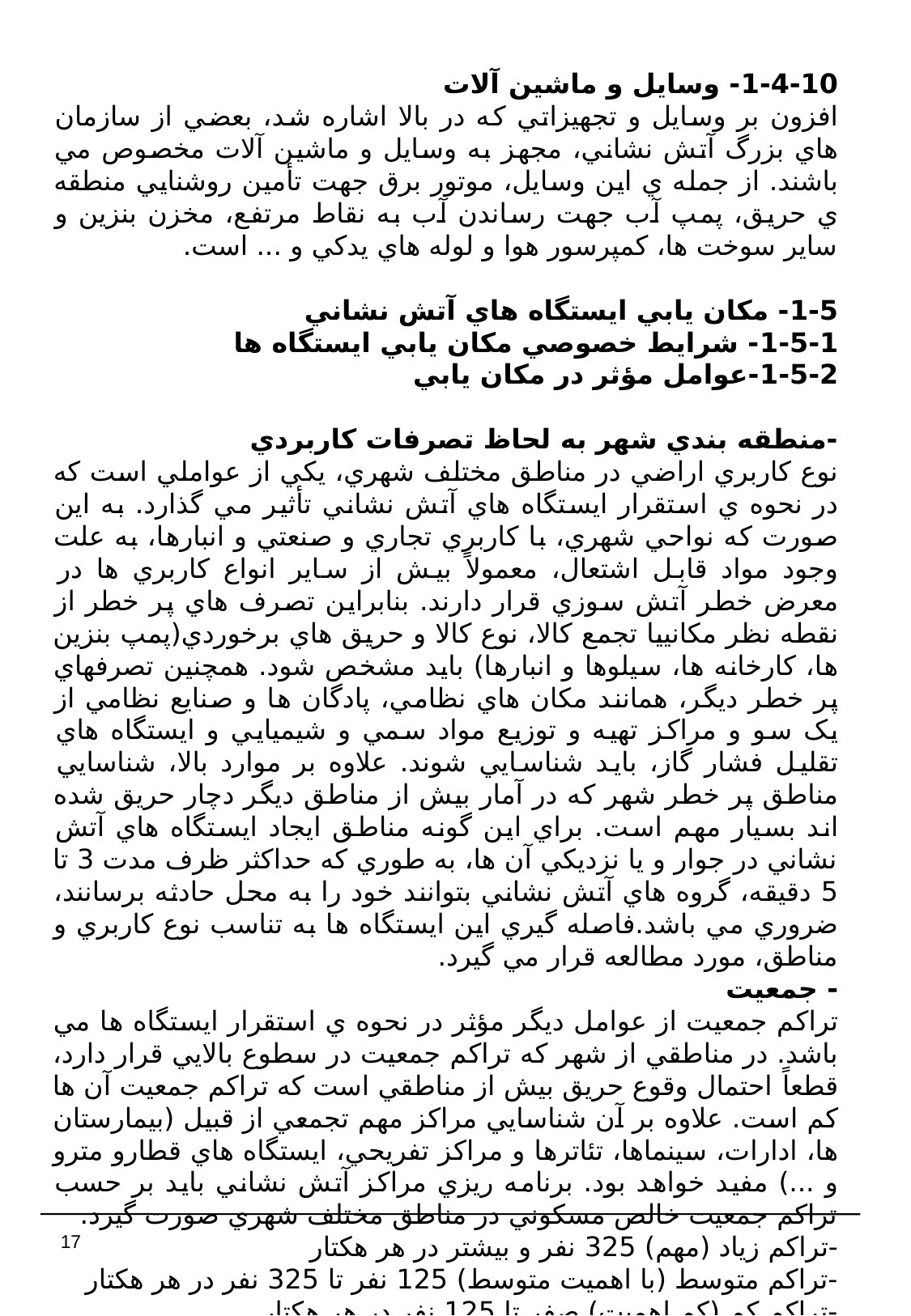

1-4-10- وسایل و ماشین آلات
افزون بر وسايل و تجهيزاتي که در بالا اشاره شد، بعضي از سازمان هاي بزرگ آتش نشاني، مجهز به وسايل و ماشين آلات مخصوص مي باشند. از جمله ي اين وسايل، موتور برق جهت تأمين روشنايي منطقه ي حريق، پمپ آب جهت رساندن آب به نقاط مرتفع، مخزن بنزين و ساير سوخت ها، کمپرسور هوا و لوله هاي يدکي و ... است.

1-5- مکان يابي ايستگاه هاي آتش نشاني
1-5-1- شرايط خصوصي مکان يابي ايستگاه ها
1-5-2-عوامل مؤثر در مکان يابي

-منطقه بندي شهر به لحاظ تصرفات کاربردي
نوع کاربري اراضي در مناطق مختلف شهري، يکي از عواملي است که در نحوه ي استقرار ايستگاه هاي آتش نشاني تأثير مي گذارد. به اين صورت که نواحي شهري، با کاربري تجاري و صنعتي و انبارها، به علت وجود مواد قابل اشتعال، معمولاً بيش از ساير انواع کاربري ها در معرض خطر آتش سوزي قرار دارند. بنابراين تصرف هاي پر خطر از نقطه نظر مکانييا تجمع کالا، نوع کالا و حريق هاي برخوردي(پمپ بنزين ها، کارخانه ها، سيلوها و انبارها) بايد مشخص شود. همچنين تصرفهاي پر خطر ديگر، همانند مکان هاي نظامي، پادگان ها و صنايع نظامي از يک سو و مراکز تهيه و توزيع مواد سمي و شيميايي و ايستگاه هاي تقليل فشار گاز، بايد شناسايي شوند. علاوه بر موارد بالا، شناسايي مناطق پر خطر شهر که در آمار بيش از مناطق ديگر دچار حريق شده اند بسيار مهم است. براي اين گونه مناطق ايجاد ايستگاه هاي آتش نشاني در جوار و يا نزديکي آن ها، به طوري که حداکثر ظرف مدت 3 تا 5 دقيقه، گروه هاي آتش نشاني بتوانند خود را به محل حادثه برسانند، ضروري مي باشد.فاصله گيري اين ايستگاه ها به تناسب نوع کاربري و مناطق، مورد مطالعه قرار مي گيرد.
- جمعيت
تراکم جمعيت از عوامل ديگر مؤثر در نحوه ي استقرار ايستگاه ها مي باشد. در مناطقي از شهر که تراکم جمعيت در سطوع بالايي قرار دارد، قطعاً احتمال وقوع حريق بيش از مناطقي است که تراکم جمعيت آن ها کم است. علاوه بر آن شناسايي مراکز مهم تجمعي از قبيل (بيمارستان ها، ادارات، سينماها، تئاترها و مراکز تفريحي، ايستگاه هاي قطارو مترو و ...) مفيد خواهد بود. برنامه ريزي مراکز آتش نشاني بايد بر حسب تراکم جمعيت خالص مسکوني در مناطق مختلف شهري صورت گيرد.
-تراکم زياد (مهم) 325 نفر و بيشتر در هر هکتار
-تراکم متوسط (با اهميت متوسط) 125 نفر تا 325 نفر در هر هکتار
-تراکم کم (کم اهميت) صفر تا 125 نفر در هر هکتار

17